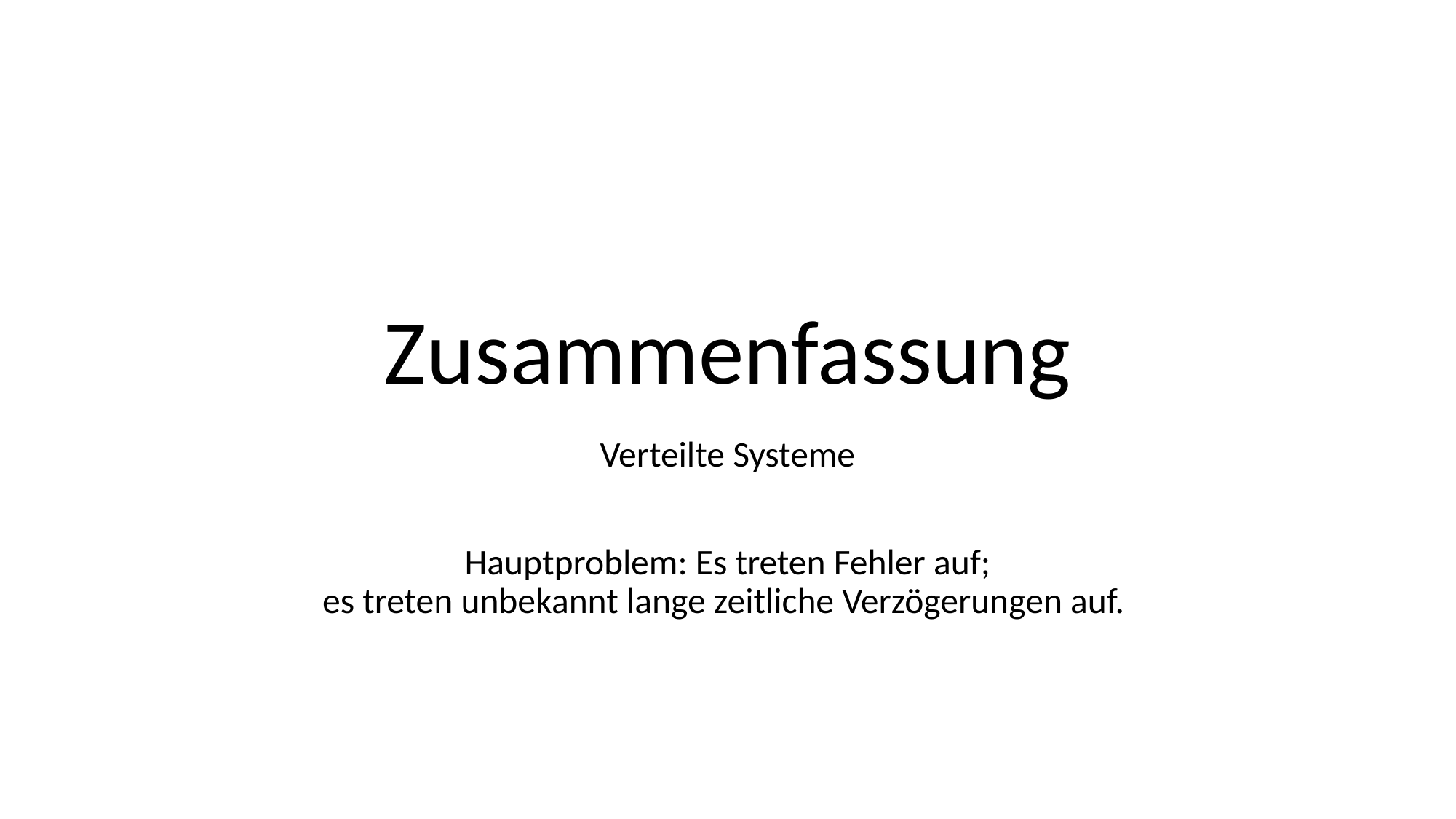

# Zusammenfassung
Verteilte Systeme

Hauptproblem: Es treten Fehler auf;
es treten unbekannt lange zeitliche Verzögerungen auf.